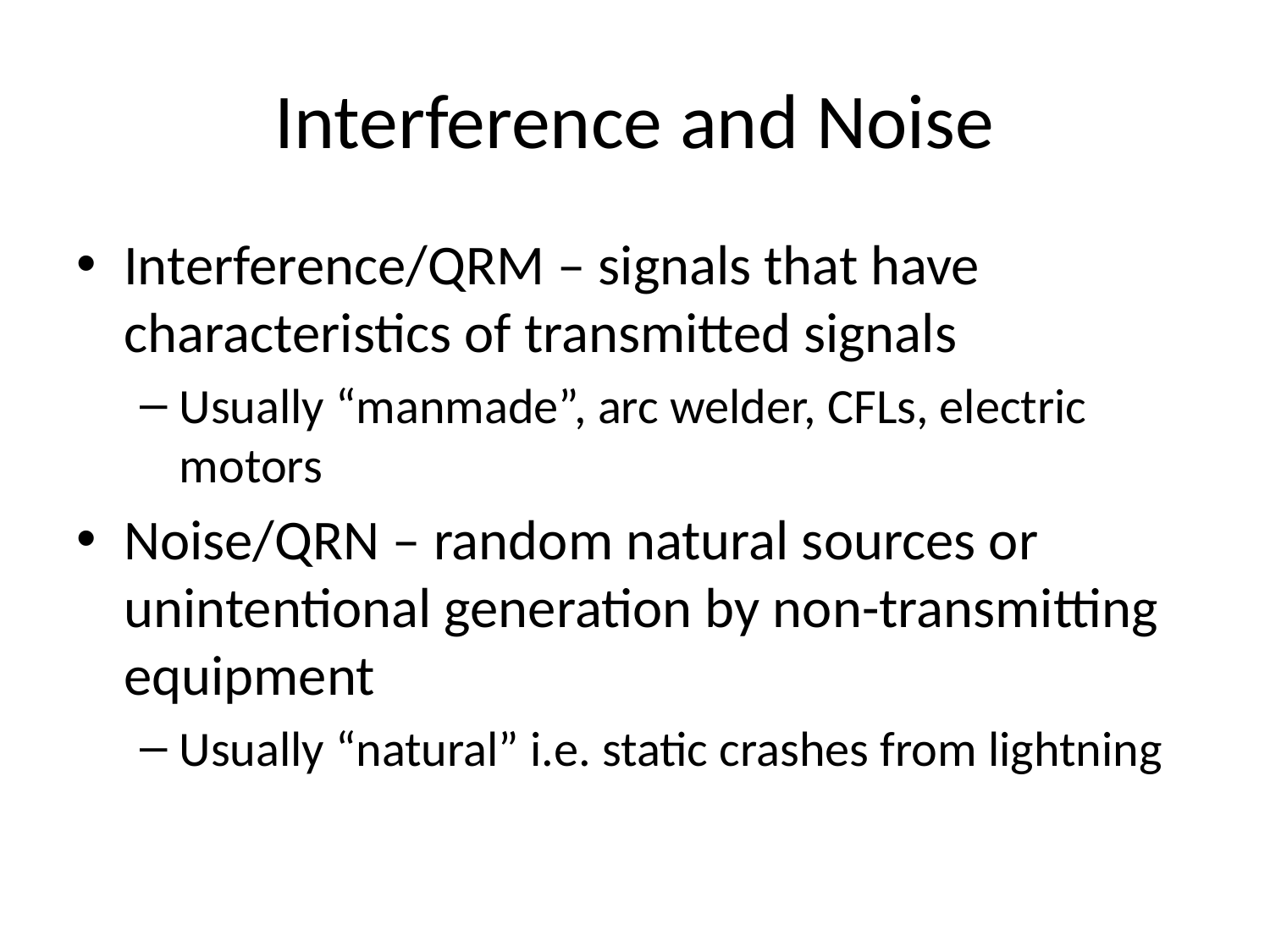

# Interference and Noise
Interference/QRM – signals that have characteristics of transmitted signals
Usually “manmade”, arc welder, CFLs, electric motors
Noise/QRN – random natural sources or unintentional generation by non-transmitting equipment
Usually “natural” i.e. static crashes from lightning